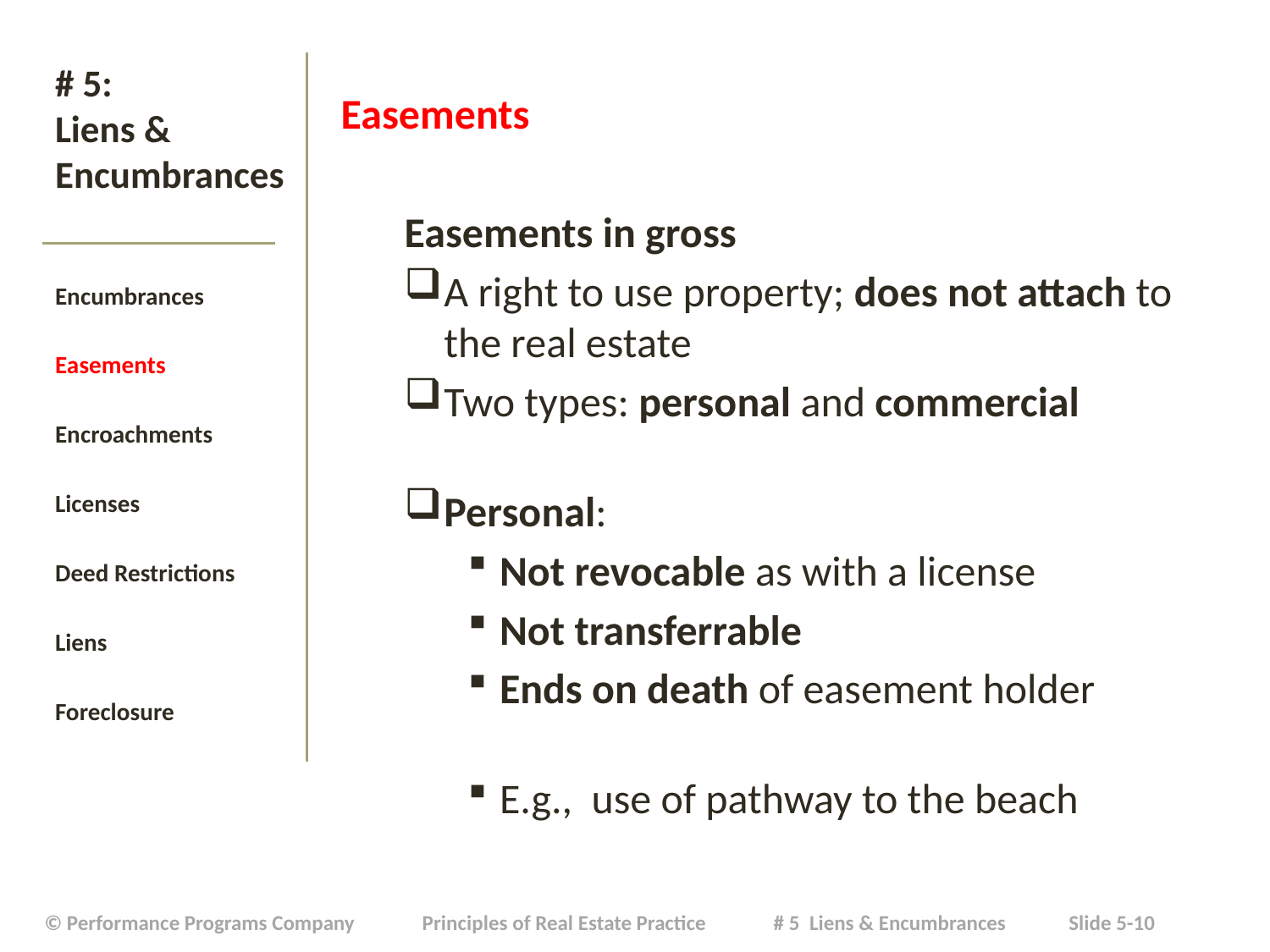

Easements

Easements in gross
A right to use property; does not attach to the real estate
Two types: personal and commercial
Personal:
Not revocable as with a license
Not transferrable
Ends on death of easement holder
E.g.,  use of pathway to the beach
# # 5: Liens & Encumbrances

Encumbrances

Easements

Encroachments

Licenses

Deed Restrictions

Liens

Foreclosure

| © Performance Programs Company Principles of Real Estate Practice # 5 Liens & Encumbrances Slide 5-10 |
| --- |